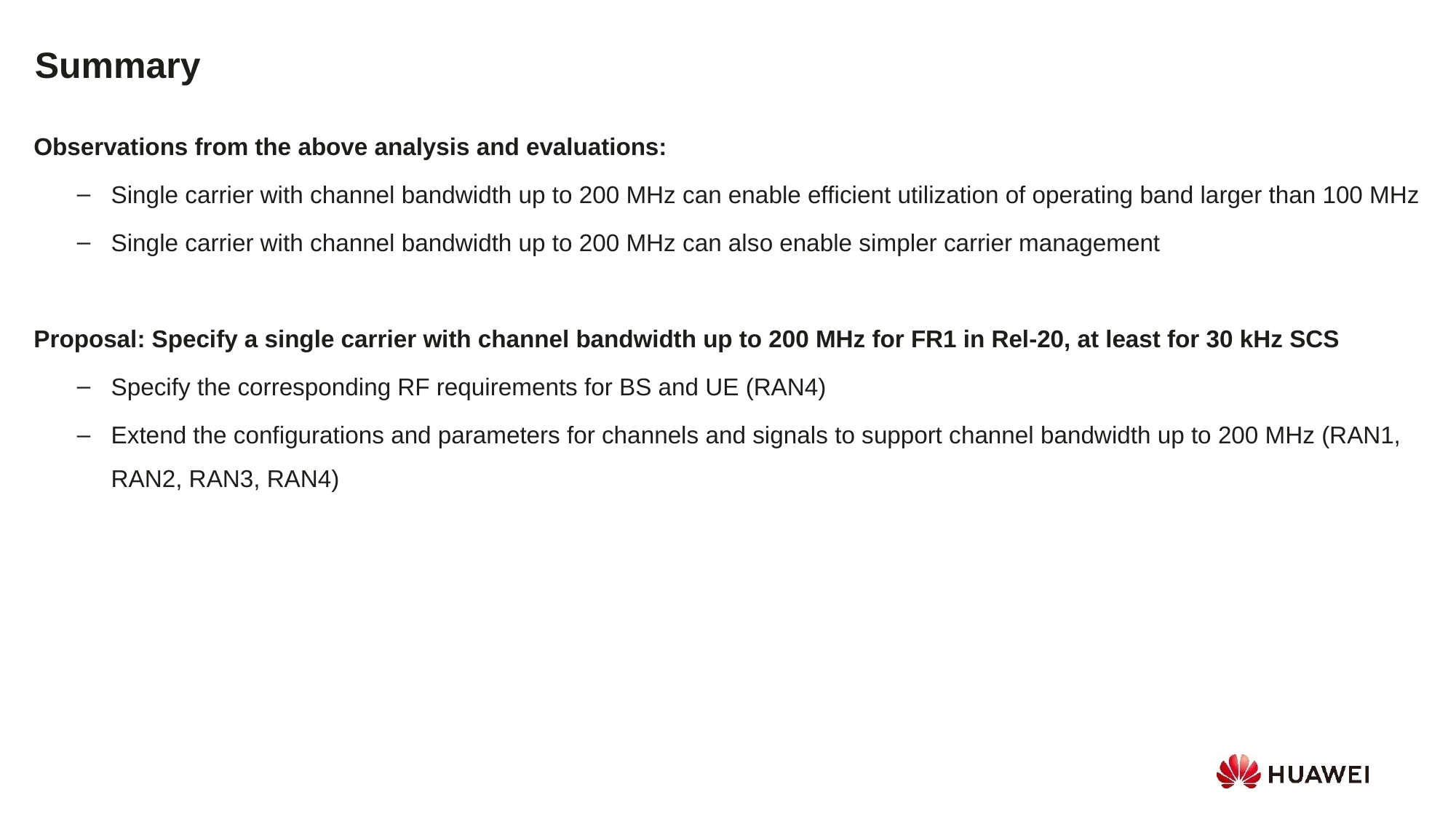

Summary

Observations from the above analysis and evaluations:
Single carrier with channel bandwidth up to 200 MHz can enable efficient utilization of operating band larger than 100 MHz
Single carrier with channel bandwidth up to 200 MHz can also enable simpler carrier management

Proposal: Specify a single carrier with channel bandwidth up to 200 MHz for FR1 in Rel-20, at least for 30 kHz SCS
Specify the corresponding RF requirements for BS and UE (RAN4)
Extend the configurations and parameters for channels and signals to support channel bandwidth up to 200 MHz (RAN1, RAN2, RAN3, RAN4)